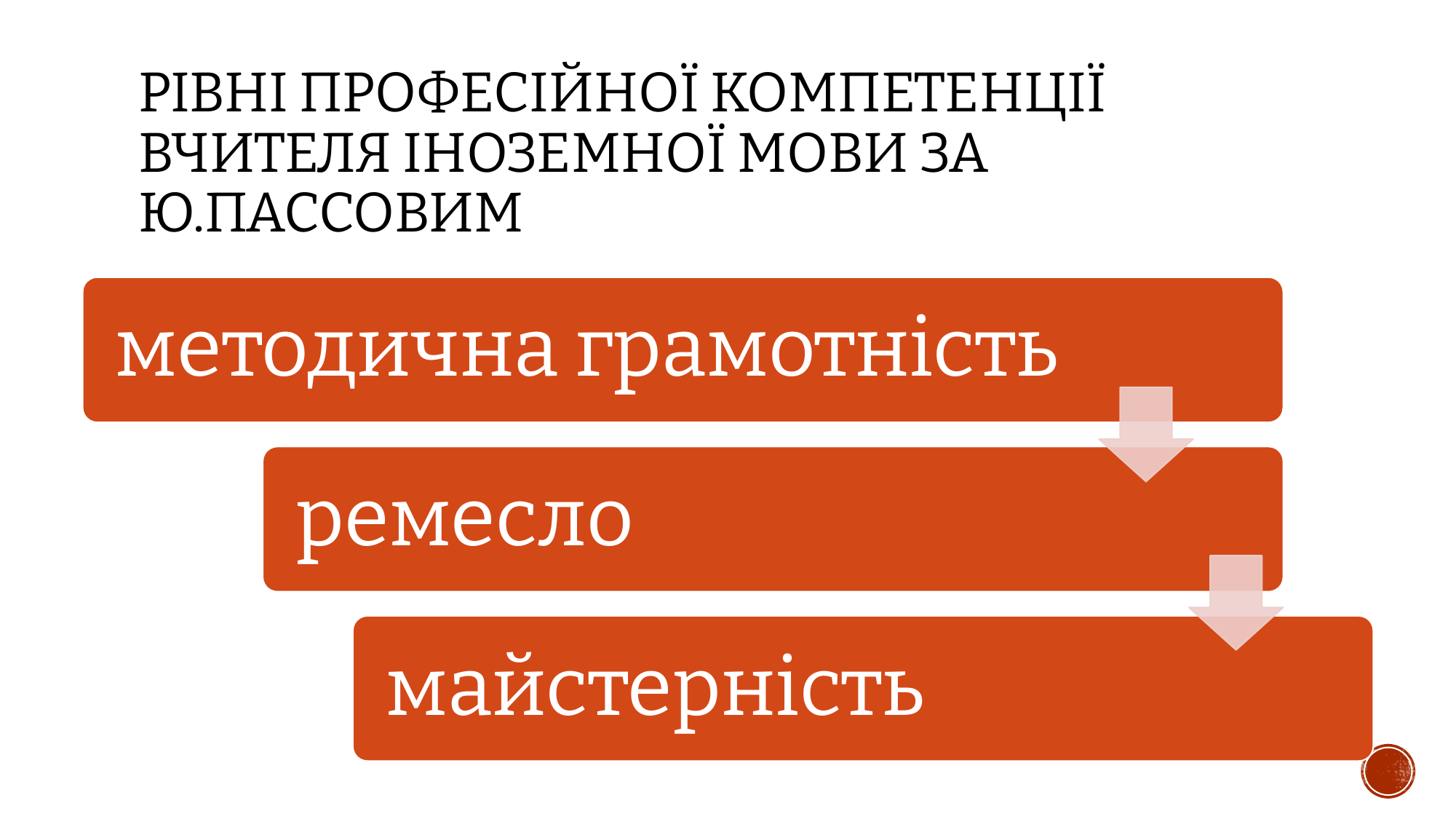

# рівні професійної компе­тенції вчителя іноземної мови за Ю.Пассовим
методична грамотність
ремесло
майстерність